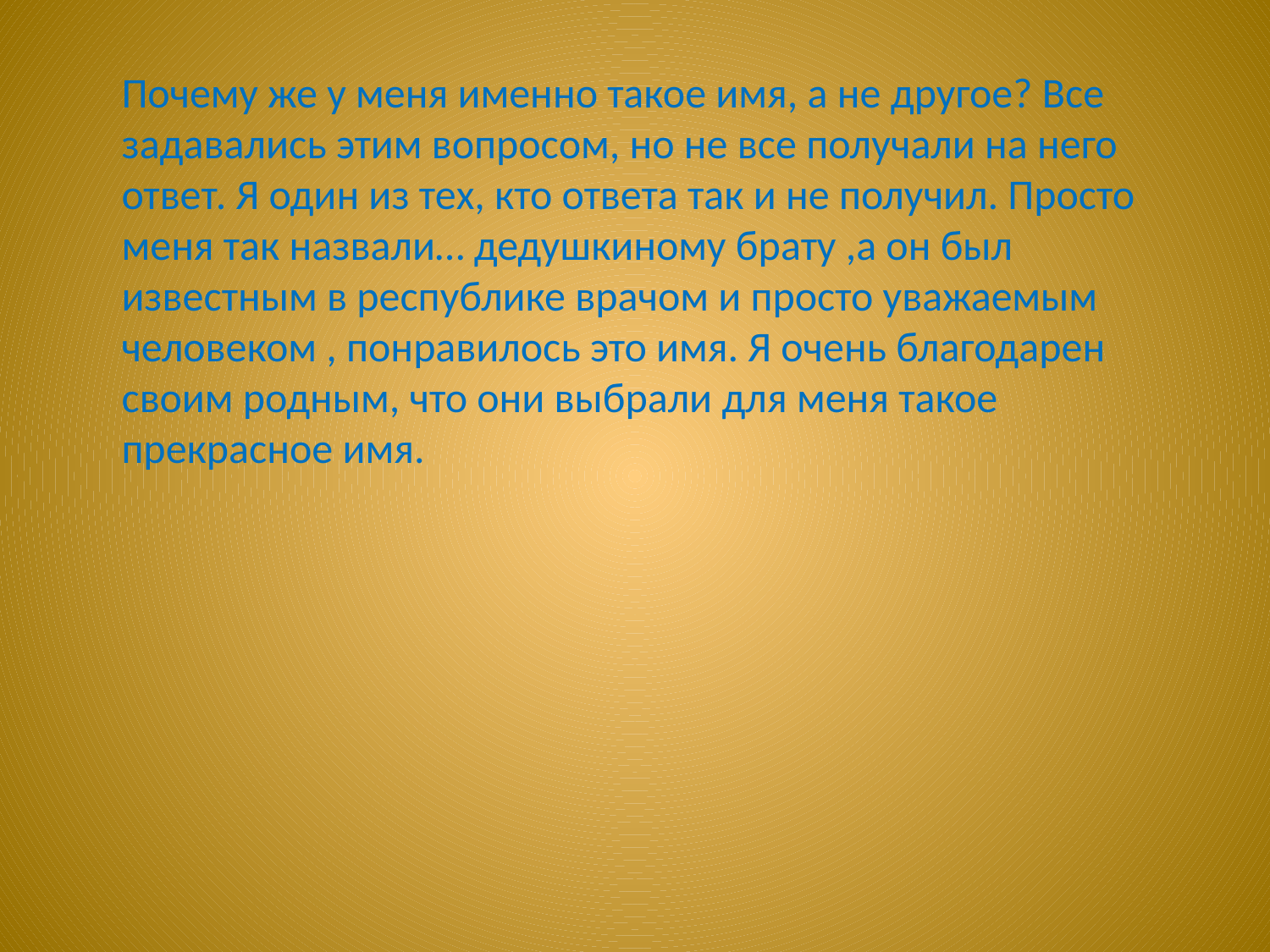

Почему же у меня именно такое имя, а не другое? Все задавались этим вопросом, но не все получали на него ответ. Я один из тех, кто ответа так и не получил. Просто меня так назвали… дедушкиному брату ,а он был известным в республике врачом и просто уважаемым человеком , понравилось это имя. Я очень благодарен своим родным, что они выбрали для меня такое прекрасное имя.